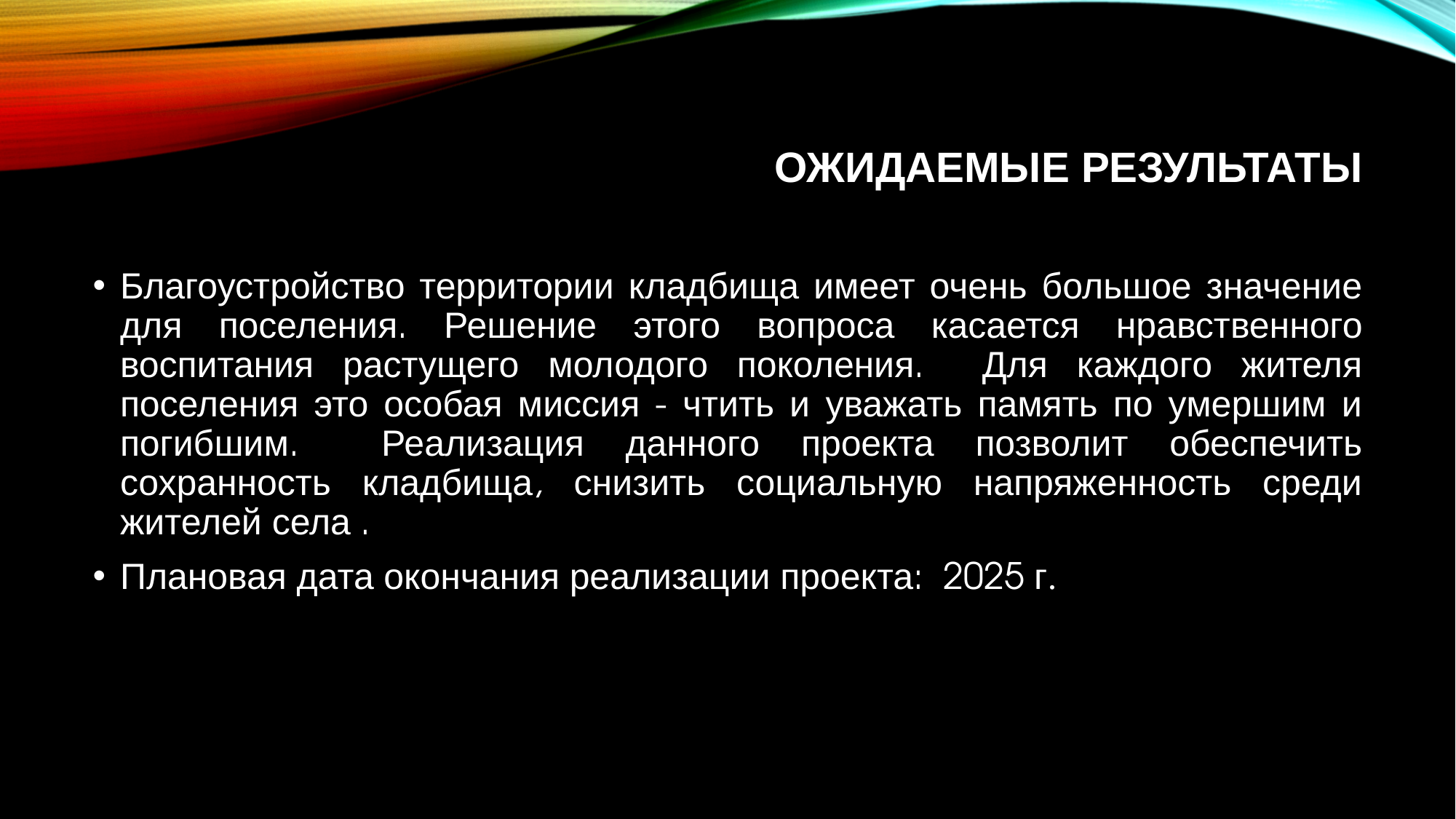

# Ожидаемые результаты
Благоустройство территории кладбища имеет очень большое значение для поселения. Решение этого вопроса касается нравственного воспитания растущего молодого поколения.  Для каждого жителя поселения это особая миссия - чтить и уважать память по умершим и погибшим.  Реализация данного проекта позволит обеспечить сохранность кладбища, снизить социальную напряженность среди жителей села .
Плановая дата окончания реализации проекта:  2025 г.